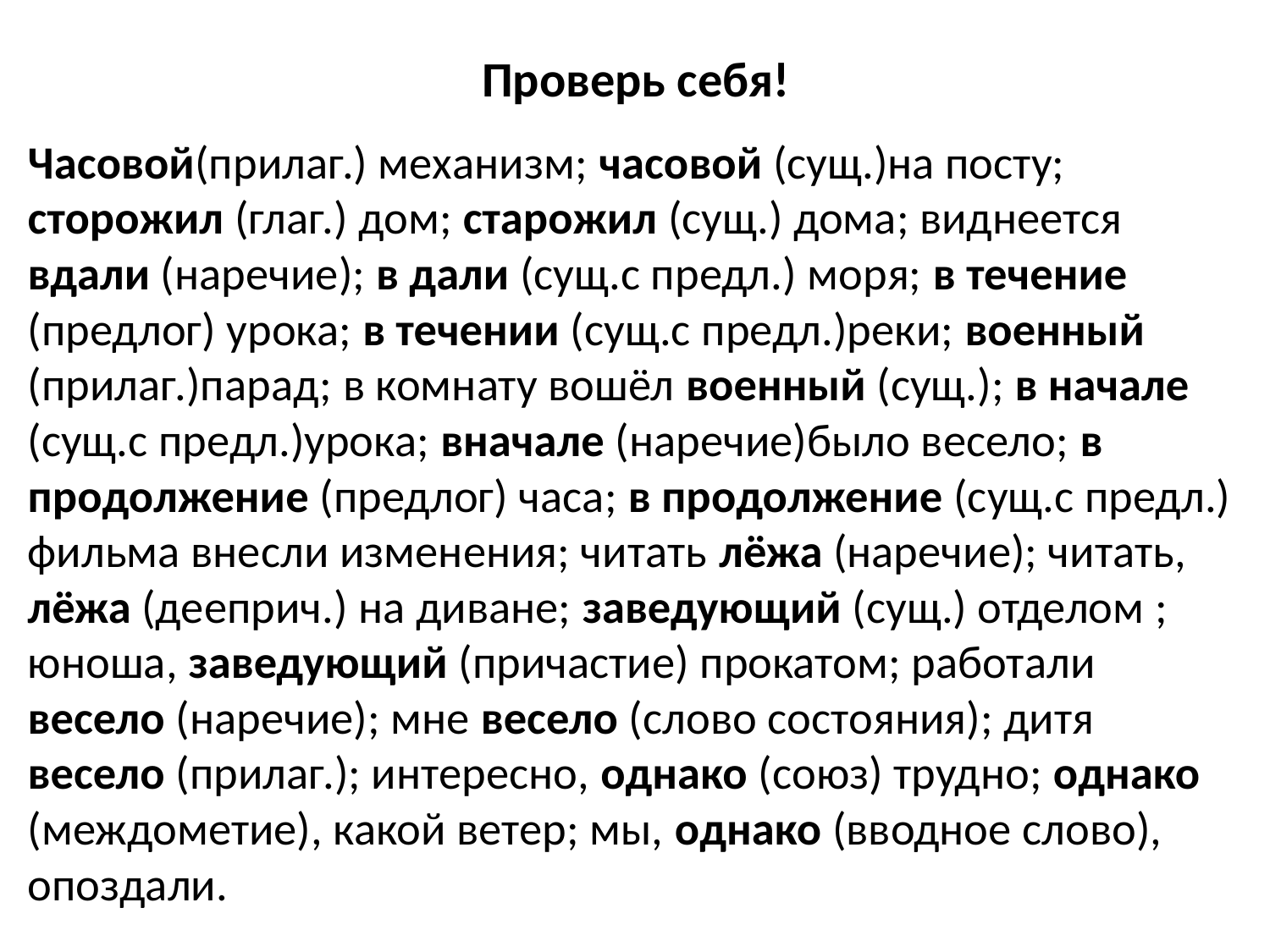

# Проверь себя!
Часовой(прилаг.) механизм; часовой (сущ.)на посту; сторожил (глаг.) дом; старожил (сущ.) дома; виднеется вдали (наречие); в дали (сущ.с предл.) моря; в течение (предлог) урока; в течении (сущ.с предл.)реки; военный (прилаг.)парад; в комнату вошёл военный (сущ.); в начале (сущ.с предл.)урока; вначале (наречие)было весело; в продолжение (предлог) часа; в продолжение (сущ.с предл.) фильма внесли изменения; читать лёжа (наречие); читать, лёжа (дееприч.) на диване; заведующий (сущ.) отделом ; юноша, заведующий (причастие) прокатом; работали весело (наречие); мне весело (слово состояния); дитя весело (прилаг.); интересно, однако (союз) трудно; однако (междометие), какой ветер; мы, однако (вводное слово), опоздали.